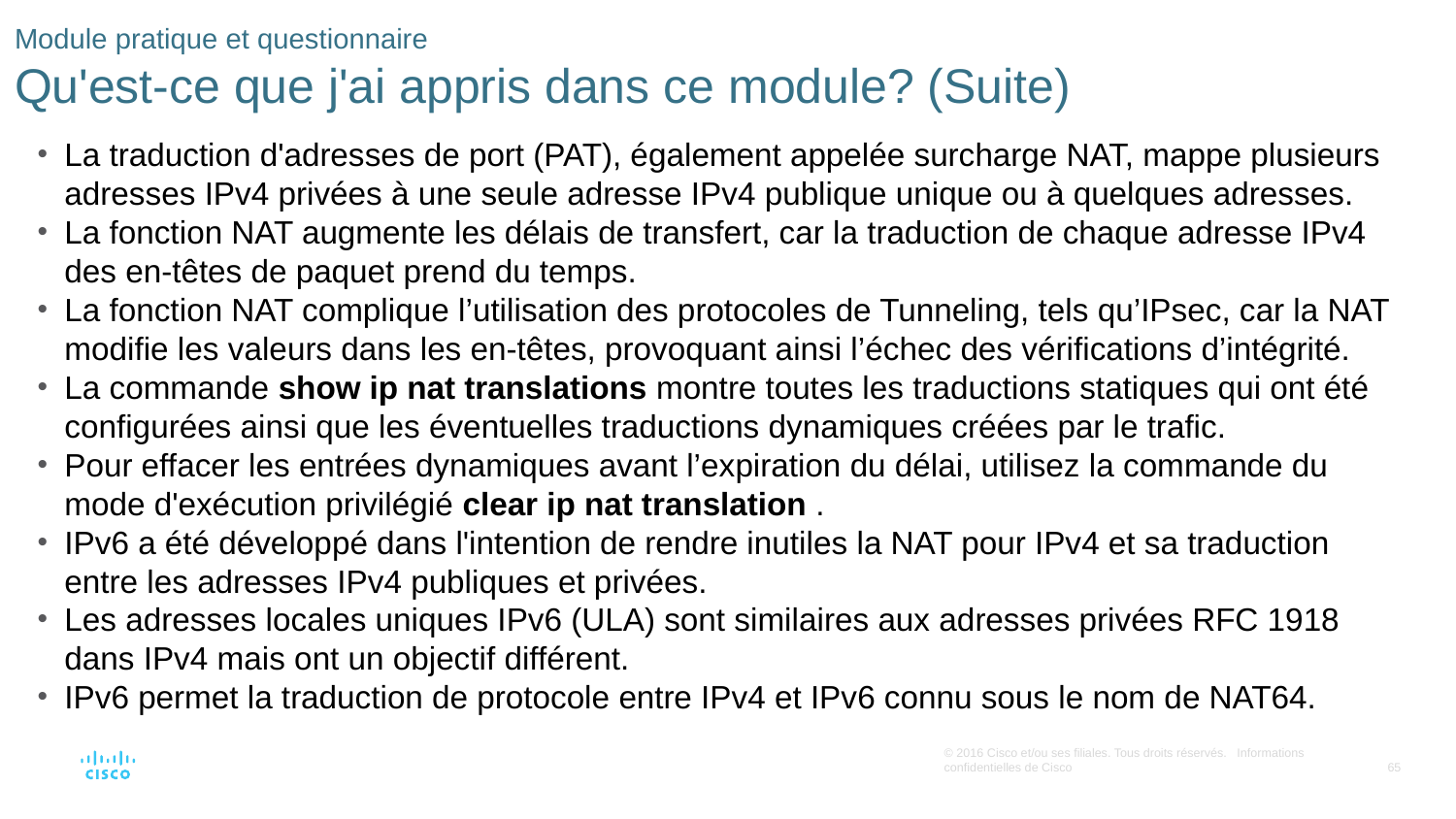

# Module pratique et questionnaire Qu'est-ce que j'ai appris dans ce module? (Suite)
La traduction d'adresses de port (PAT), également appelée surcharge NAT, mappe plusieurs adresses IPv4 privées à une seule adresse IPv4 publique unique ou à quelques adresses.
La fonction NAT augmente les délais de transfert, car la traduction de chaque adresse IPv4 des en-têtes de paquet prend du temps.
La fonction NAT complique l’utilisation des protocoles de Tunneling, tels qu’IPsec, car la NAT modifie les valeurs dans les en-têtes, provoquant ainsi l’échec des vérifications d’intégrité.
La commande show ip nat translations montre toutes les traductions statiques qui ont été configurées ainsi que les éventuelles traductions dynamiques créées par le trafic.
Pour effacer les entrées dynamiques avant l’expiration du délai, utilisez la commande du mode d'exécution privilégié clear ip nat translation .
IPv6 a été développé dans l'intention de rendre inutiles la NAT pour IPv4 et sa traduction entre les adresses IPv4 publiques et privées.
Les adresses locales uniques IPv6 (ULA) sont similaires aux adresses privées RFC 1918 dans IPv4 mais ont un objectif différent.
IPv6 permet la traduction de protocole entre IPv4 et IPv6 connu sous le nom de NAT64.